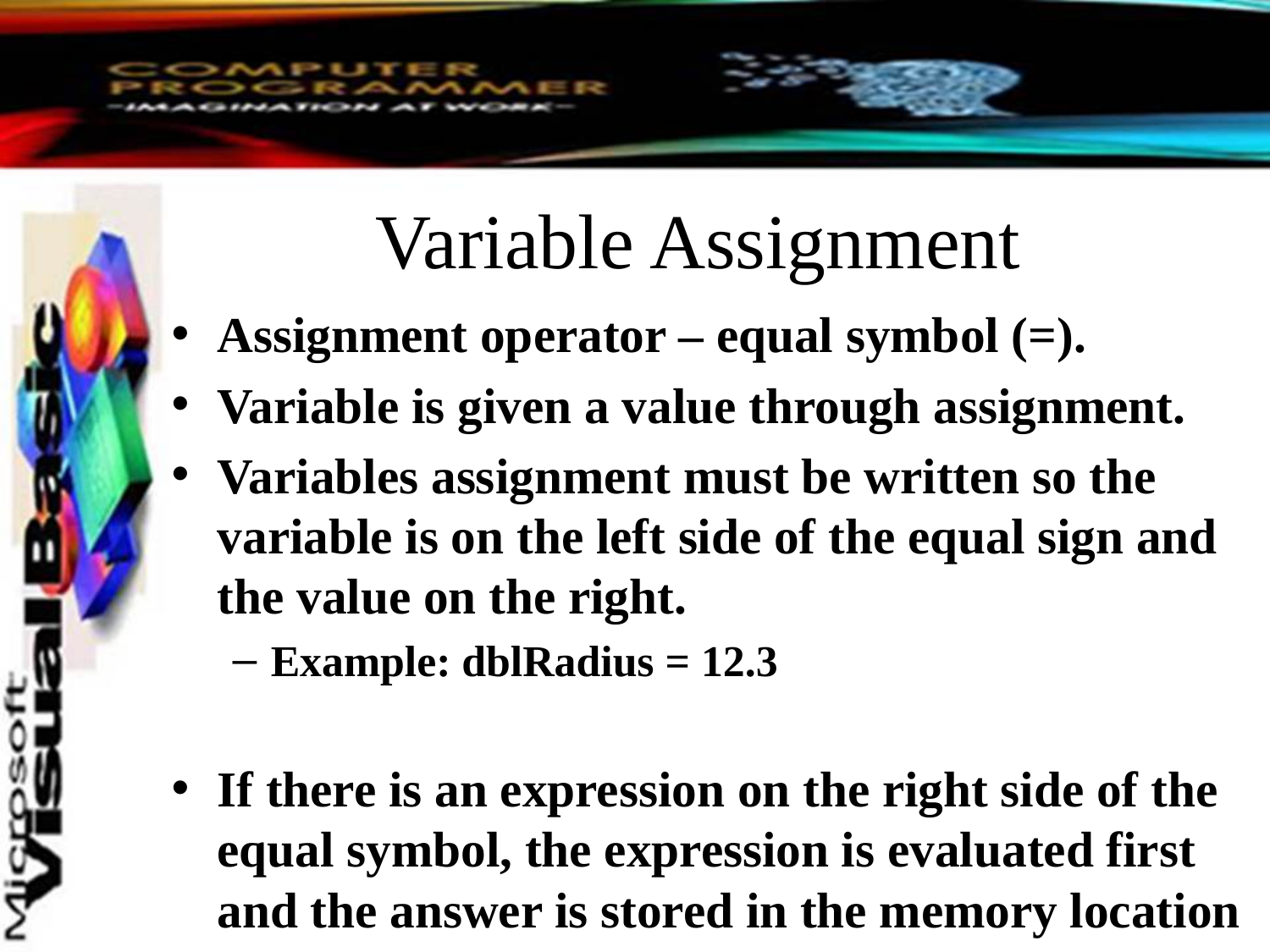

# Variable Assignment
Assignment operator – equal symbol (=).
Variable is given a value through assignment.
Variables assignment must be written so the variable is on the left side of the equal sign and the value on the right.
Example: dblRadius = 12.3

If there is an expression on the right side of the equal symbol, the expression is evaluated first and the answer is stored in the memory location